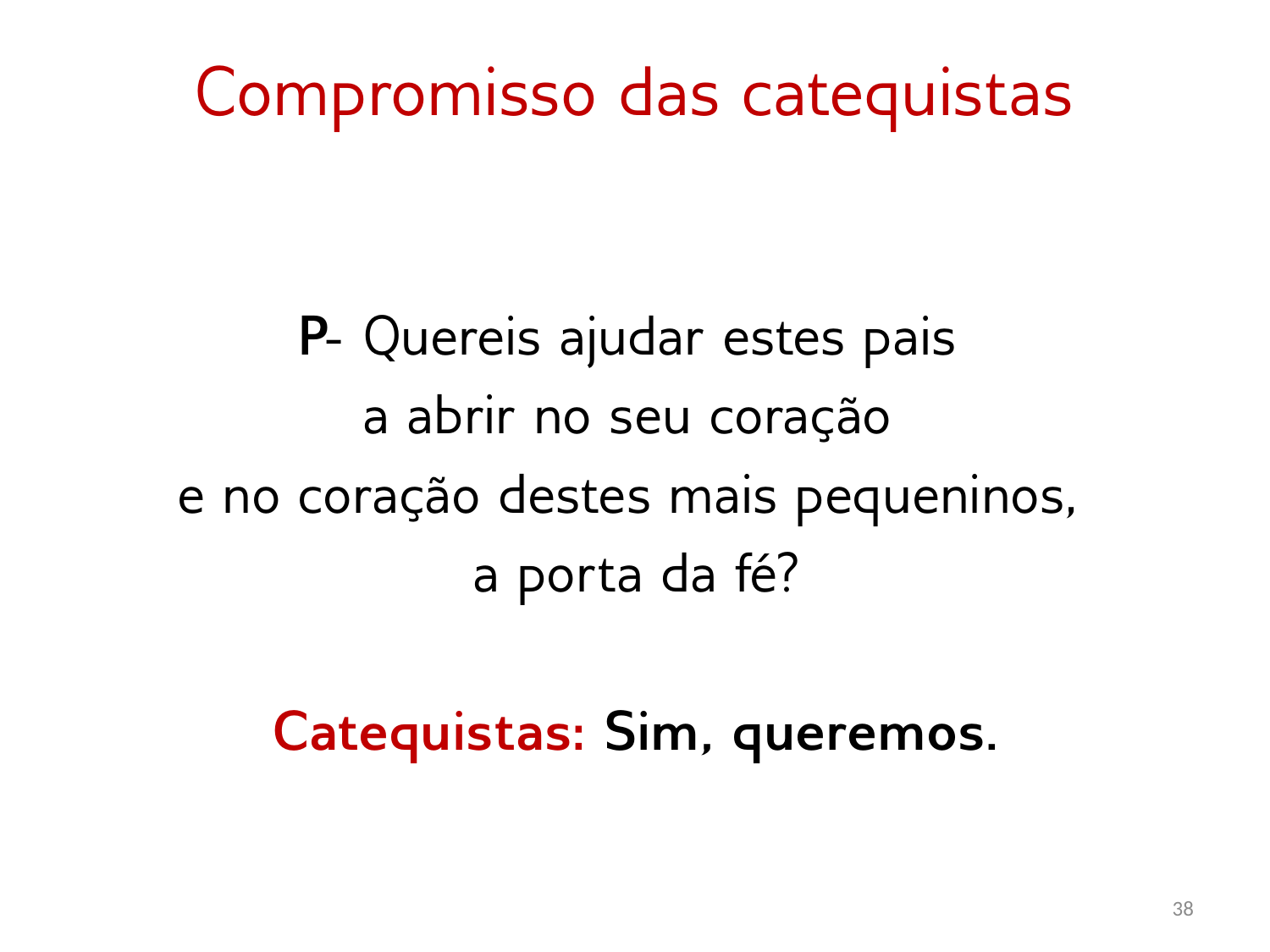

# Compromisso das catequistas

P- Quereis ajudar estes pais
a abrir no seu coração
e no coração destes mais pequeninos,
a porta da fé?

Catequistas: Sim, queremos.

38